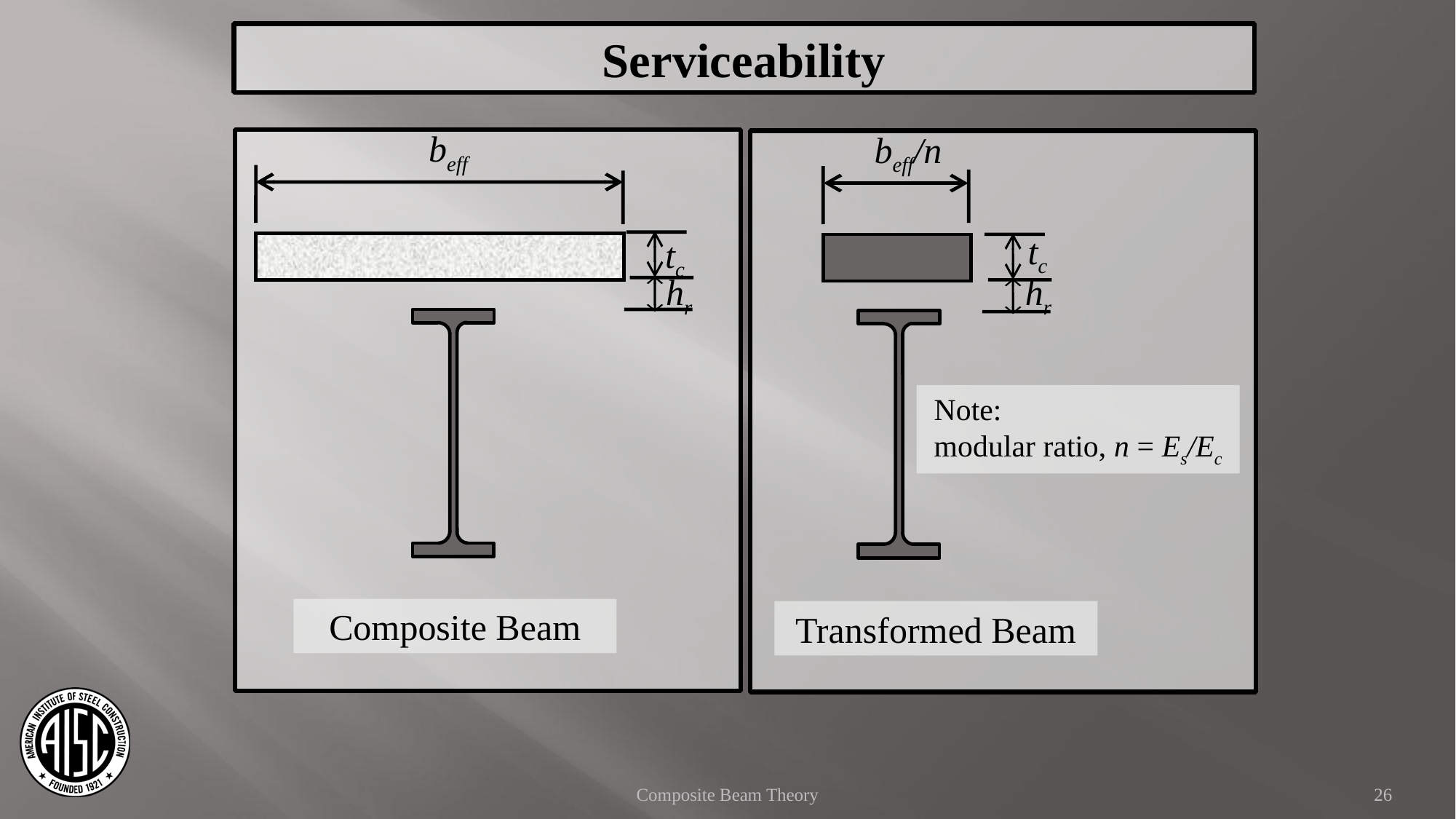

Serviceability
beff
beff/n

tc
tc

hr
hr

Note:
modular ratio, n = Es/Ec

Composite Beam
Transformed Beam
26
Composite Beam Theory